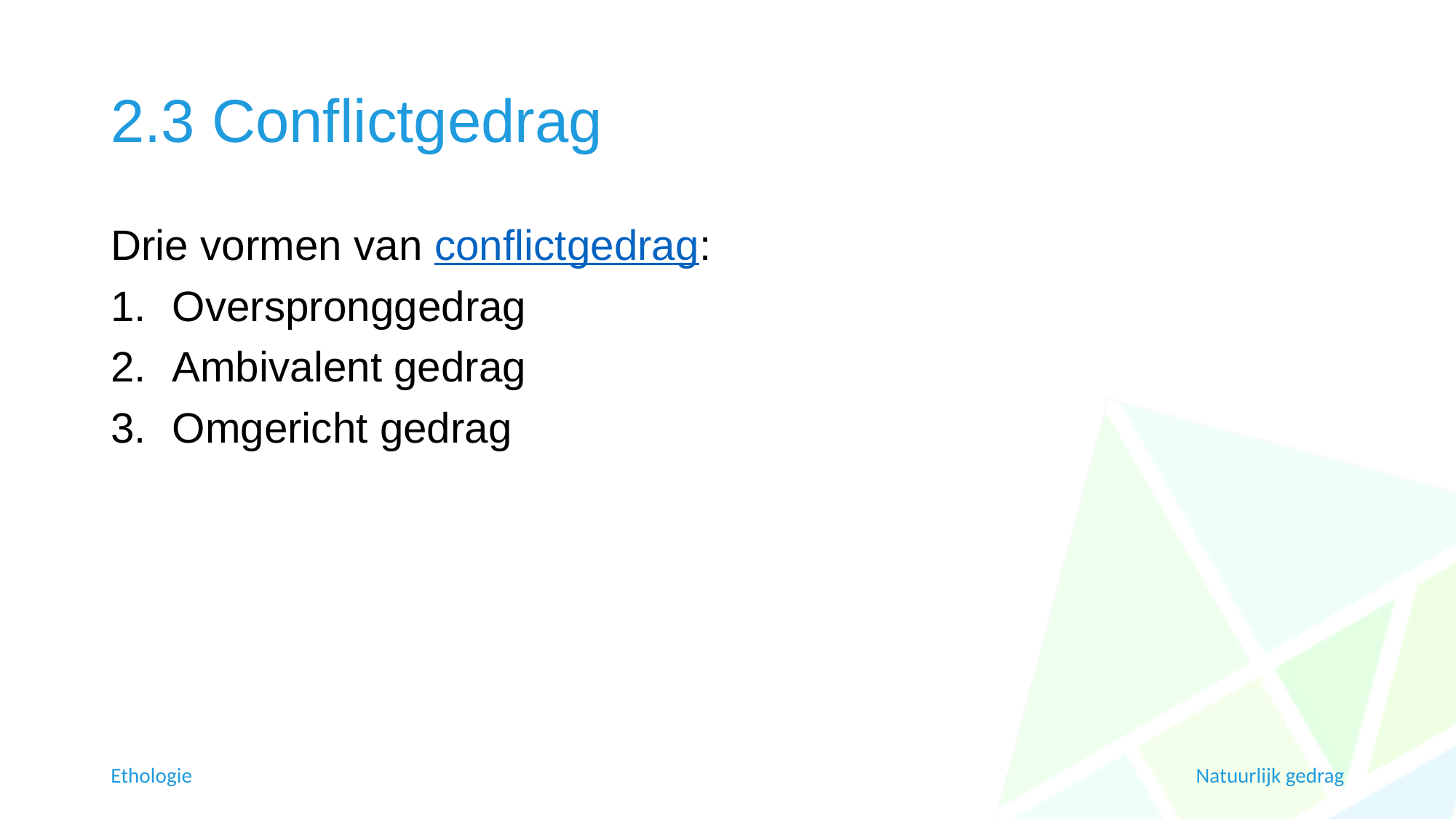

# 2.3 Conflictgedrag
Drie vormen van conflictgedrag:
Overspronggedrag
Ambivalent gedrag
Omgericht gedrag

Ethologie
Natuurlijk gedrag